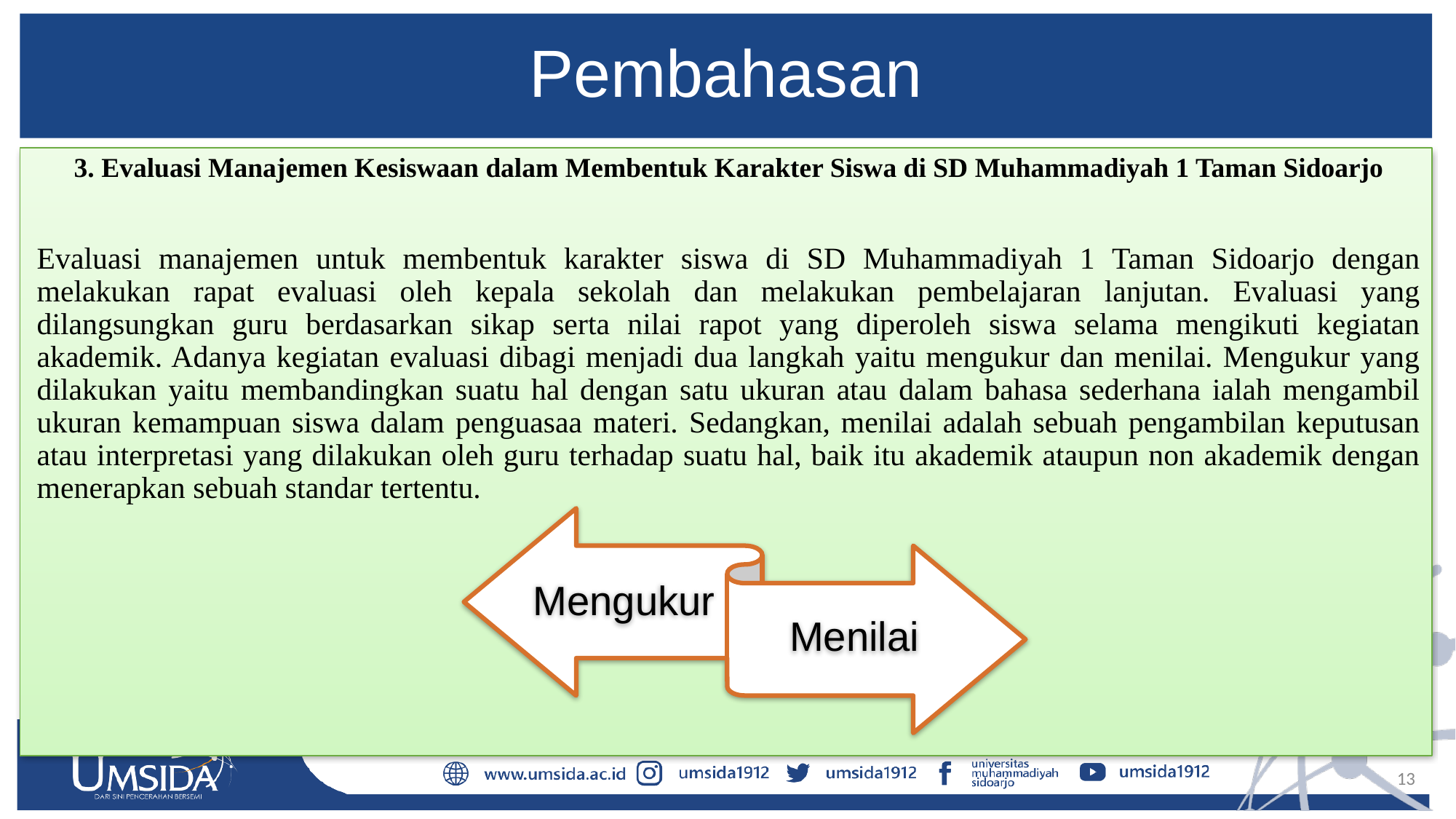

# Pembahasan
3. Evaluasi Manajemen Kesiswaan dalam Membentuk Karakter Siswa di SD Muhammadiyah 1 Taman Sidoarjo

Evaluasi manajemen untuk membentuk karakter siswa di SD Muhammadiyah 1 Taman Sidoarjo dengan melakukan rapat evaluasi oleh kepala sekolah dan melakukan pembelajaran lanjutan. Evaluasi yang dilangsungkan guru berdasarkan sikap serta nilai rapot yang diperoleh siswa selama mengikuti kegiatan akademik. Adanya kegiatan evaluasi dibagi menjadi dua langkah yaitu mengukur dan menilai. Mengukur yang dilakukan yaitu membandingkan suatu hal dengan satu ukuran atau dalam bahasa sederhana ialah mengambil ukuran kemampuan siswa dalam penguasaa materi. Sedangkan, menilai adalah sebuah pengambilan keputusan atau interpretasi yang dilakukan oleh guru terhadap suatu hal, baik itu akademik ataupun non akademik dengan menerapkan sebuah standar tertentu.

Mengukur
Menilai